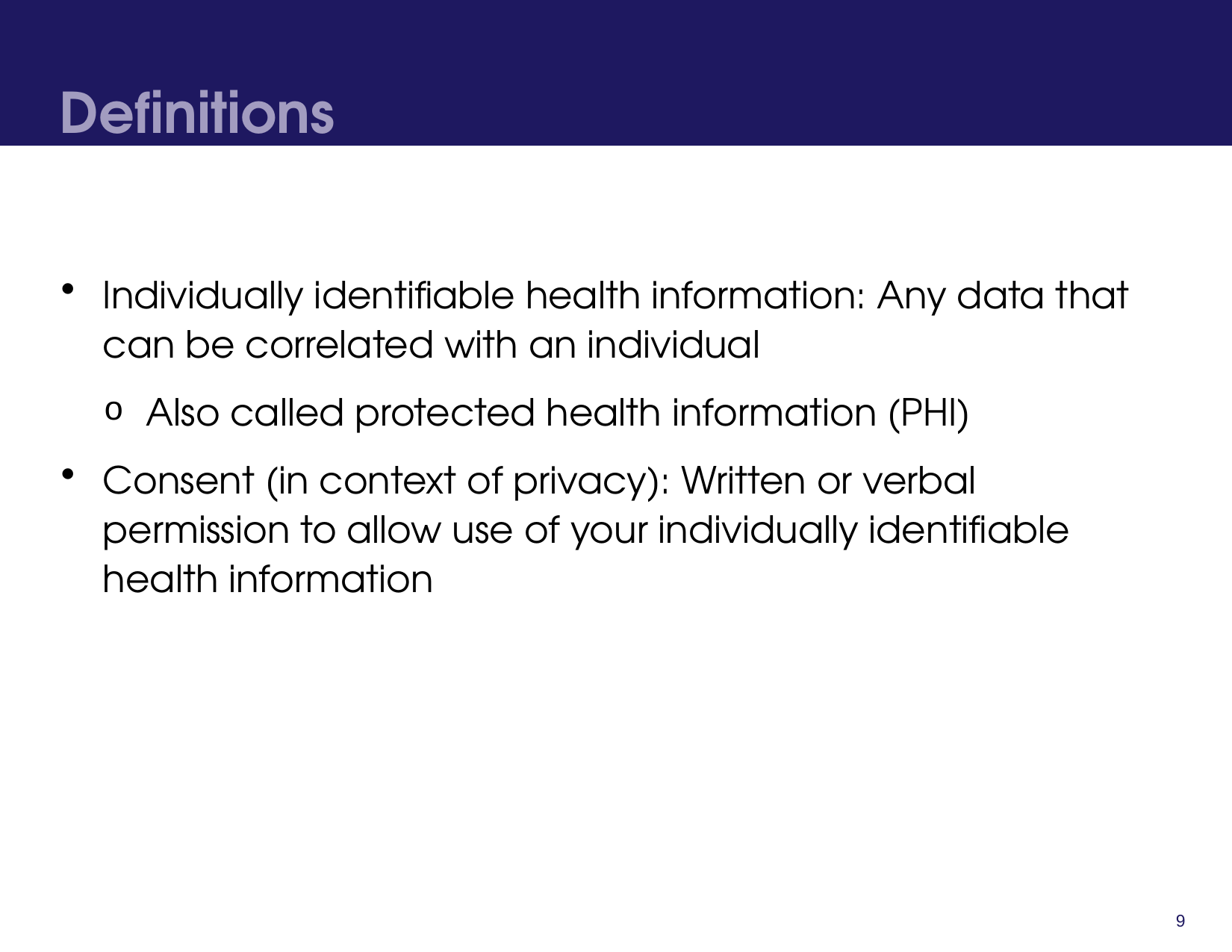

# Definitions
Individually identifiable health information: Any data that can be correlated with an individual
Also called protected health information (PHI)
Consent (in context of privacy): Written or verbal permission to allow use of your individually identifiable health information
9